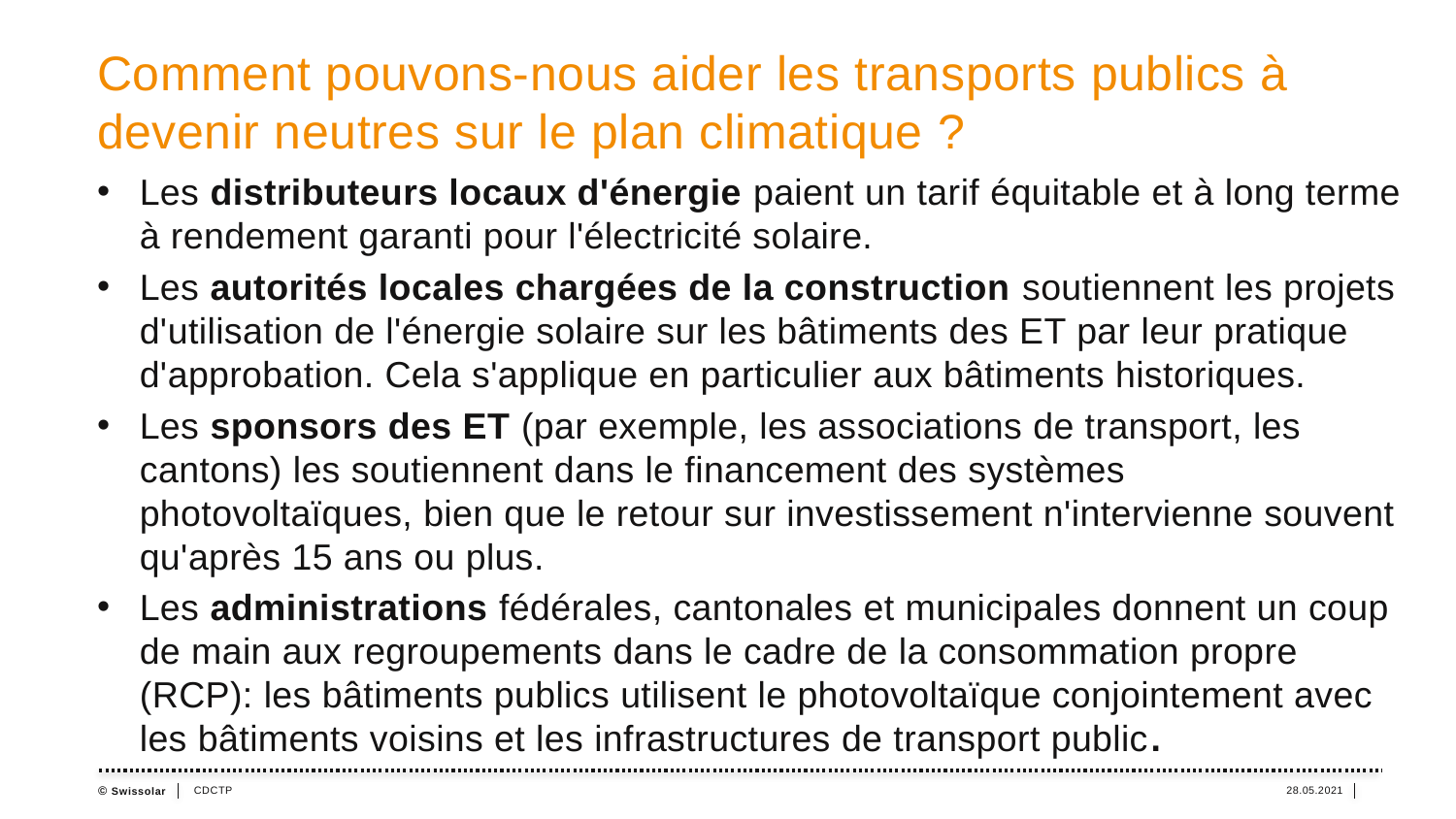

# Comment pouvons-nous aider les transports publics à devenir neutres sur le plan climatique ?
Les distributeurs locaux d'énergie paient un tarif équitable et à long terme à rendement garanti pour l'électricité solaire.
Les autorités locales chargées de la construction soutiennent les projets d'utilisation de l'énergie solaire sur les bâtiments des ET par leur pratique d'approbation. Cela s'applique en particulier aux bâtiments historiques.
Les sponsors des ET (par exemple, les associations de transport, les cantons) les soutiennent dans le financement des systèmes photovoltaïques, bien que le retour sur investissement n'intervienne souvent qu'après 15 ans ou plus.
Les administrations fédérales, cantonales et municipales donnent un coup de main aux regroupements dans le cadre de la consommation propre (RCP): les bâtiments publics utilisent le photovoltaïque conjointement avec les bâtiments voisins et les infrastructures de transport public.
CDCTP
28.05.2021